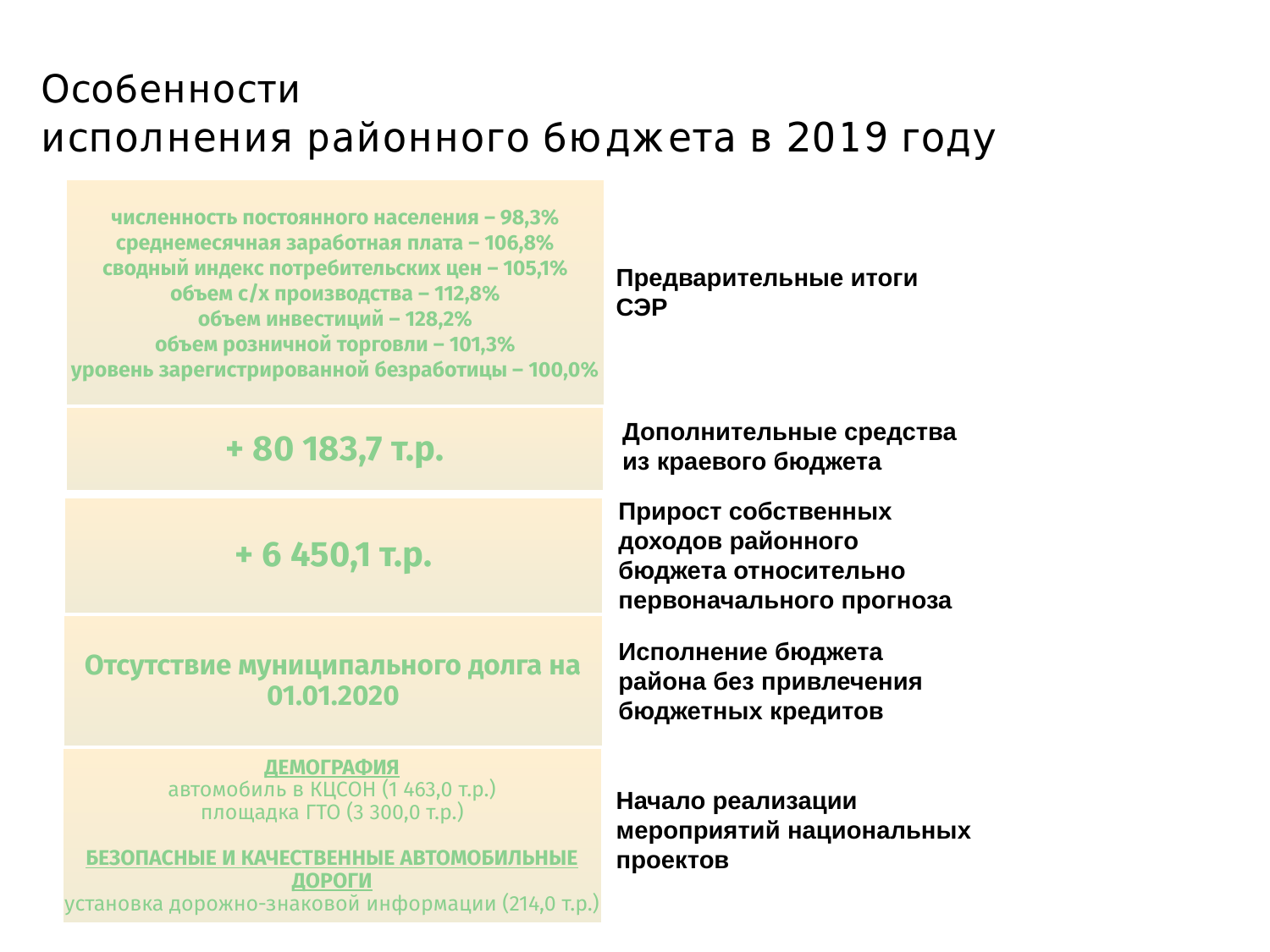

Особенности
исполнения районного бюджета в 2019 году
численность постоянного населения – 98,3%
среднемесячная заработная плата – 106,8%
сводный индекс потребительских цен – 105,1%
объем с/х производства – 112,8%
объем инвестиций – 128,2%
объем розничной торговли – 101,3%
уровень зарегистрированной безработицы – 100,0%
Предварительные итоги СЭР
+ 80 183,7 т.р.
Дополнительные средства из краевого бюджета
Прирост собственных доходов районного бюджета относительно первоначального прогноза
+ 6 450,1 т.р.
Отсутствие муниципального долга на 01.01.2020
Исполнение бюджета района без привлечения бюджетных кредитов
ДЕМОГРАФИЯ
 автомобиль в КЦСОН (1 463,0 т.р.)
площадка ГТО (3 300,0 т.р.)

БЕЗОПАСНЫЕ И КАЧЕСТВЕННЫЕ АВТОМОБИЛЬНЫЕ ДОРОГИ
установка дорожно-знаковой информации (214,0 т.р.)
Начало реализации мероприятий национальных проектов